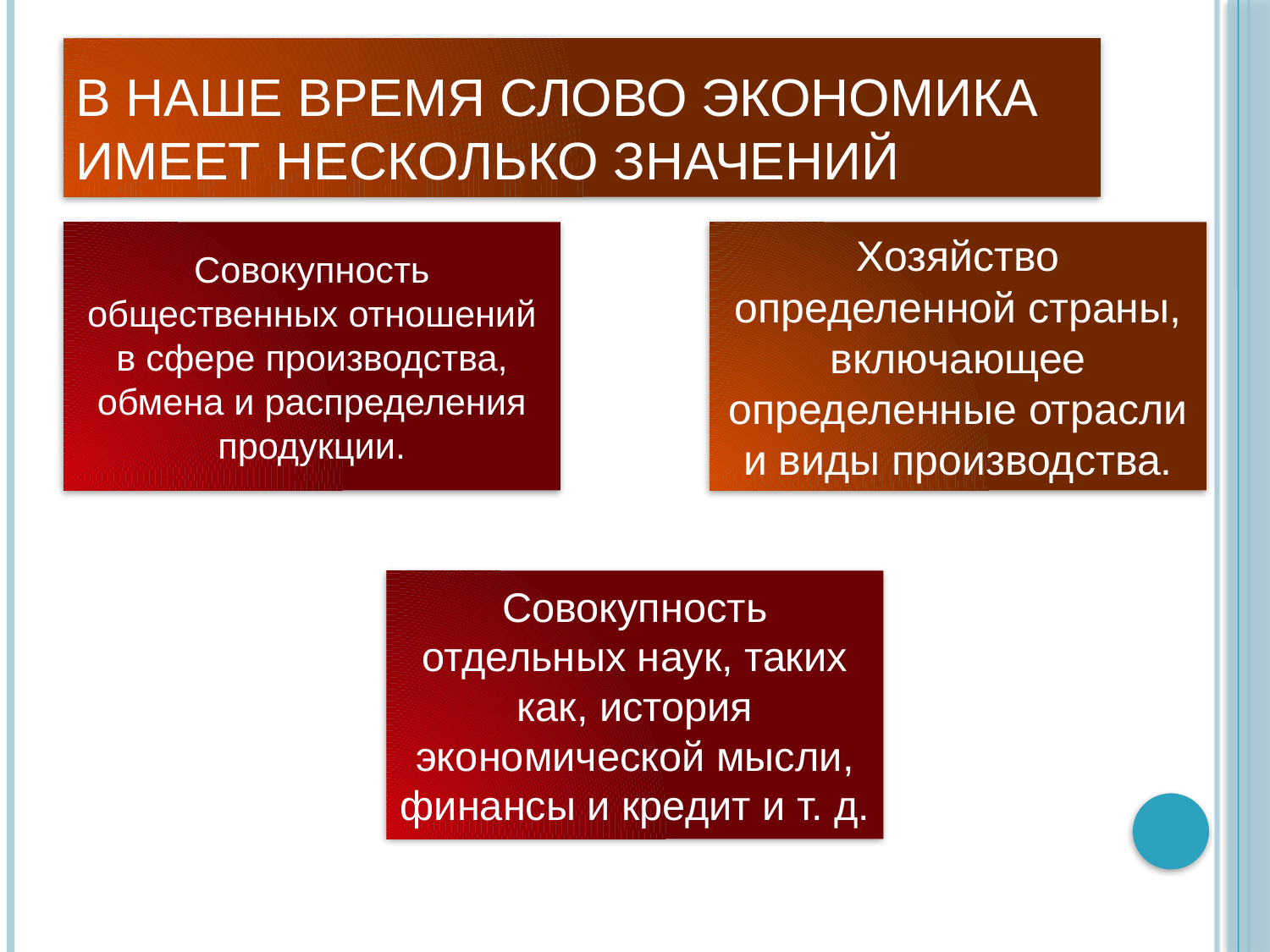

# В НАШЕ ВРЕМЯ СЛОВО ЭКОНОМИКА ИМЕЕТ НЕСКОЛЬКО ЗНАЧЕНИЙ
Совокупность общественных отношений в сфере производства, обмена и распределения продукции.
Хозяйство определенной страны, включающее определенные отрасли и виды производства.
Совокупность отдельных наук, таких как, история экономической мысли, финансы и кредит и т. д.